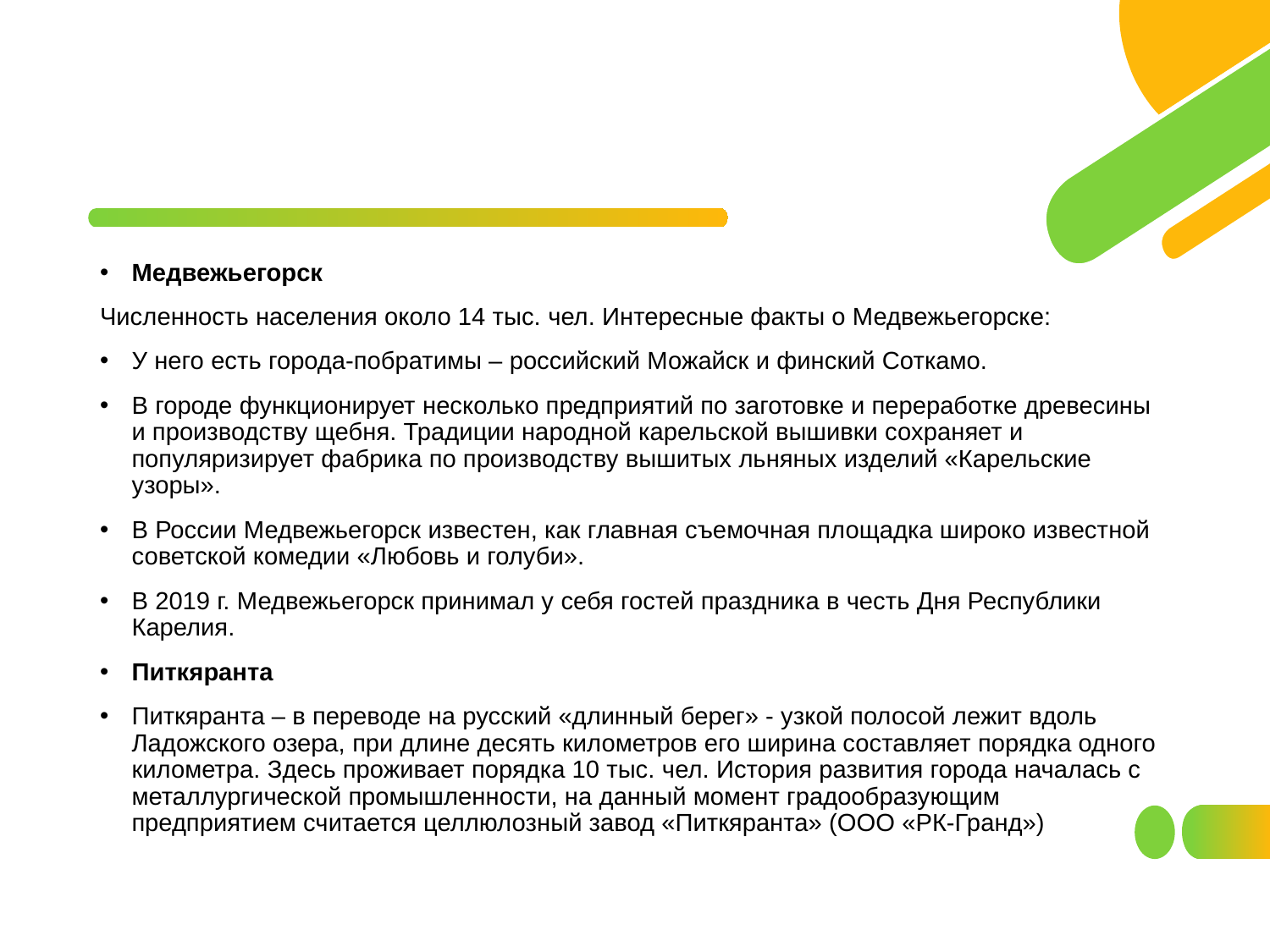

#
Медвежьегорск
Численность населения около 14 тыс. чел. Интересные факты о Медвежьегорске:
У него есть города-побратимы – российский Можайск и финский Соткамо.
В городе функционирует несколько предприятий по заготовке и переработке древесины и производству щебня. Традиции народной карельской вышивки сохраняет и популяризирует фабрика по производству вышитых льняных изделий «Карельские узоры».
В России Медвежьегорск известен, как главная съемочная площадка широко известной советской комедии «Любовь и голуби».
В 2019 г. Медвежьегорск принимал у себя гостей праздника в честь Дня Республики Карелия.
Питкяранта
Питкяранта – в переводе на русский «длинный берег» - узкой полосой лежит вдоль Ладожского озера, при длине десять километров его ширина составляет порядка одного километра. Здесь проживает порядка 10 тыс. чел. История развития города началась с металлургической промышленности, на данный момент градообразующим предприятием считается целлюлозный завод «Питкяранта» (ООО «РК-Гранд»)